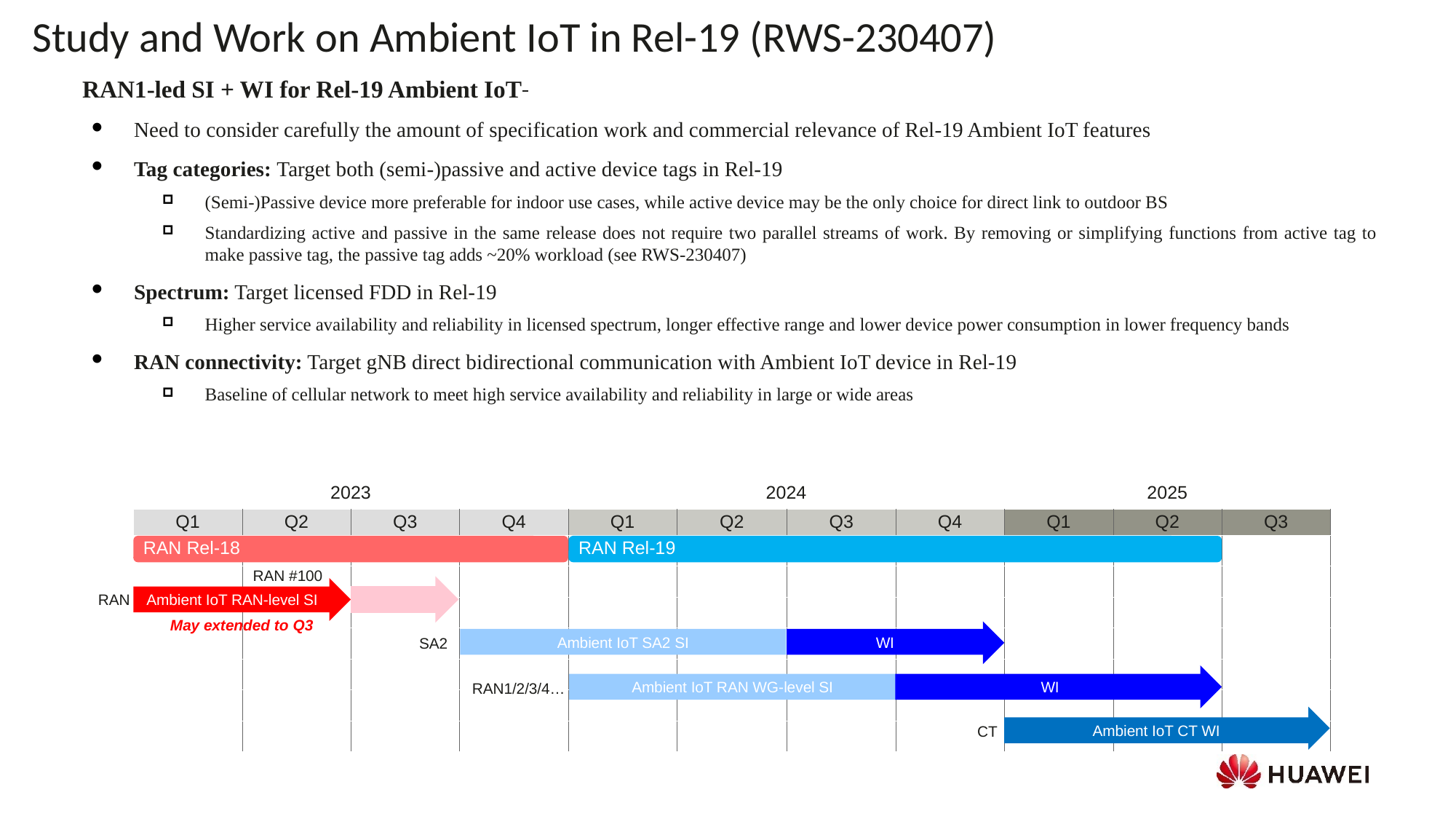

Study and Work on Ambient IoT in Rel-19 (RWS-230407)
RAN1-led SI + WI for Rel-19 Ambient IoT
Need to consider carefully the amount of specification work and commercial relevance of Rel-19 Ambient IoT features
Tag categories: Target both (semi-)passive and active device tags in Rel-19
(Semi-)Passive device more preferable for indoor use cases, while active device may be the only choice for direct link to outdoor BS
Standardizing active and passive in the same release does not require two parallel streams of work. By removing or simplifying functions from active tag to make passive tag, the passive tag adds ~20% workload (see RWS-230407)
Spectrum: Target licensed FDD in Rel-19
Higher service availability and reliability in licensed spectrum, longer effective range and lower device power consumption in lower frequency bands
RAN connectivity: Target gNB direct bidirectional communication with Ambient IoT device in Rel-19
Baseline of cellular network to meet high service availability and reliability in large or wide areas
| 2023 |  |  |  | 2024 |  |  |  | 2025 |  |  |
| --- | --- | --- | --- | --- | --- | --- | --- | --- | --- | --- |
| Q1 | Q2 | Q3 | Q4 | Q1 | Q2 | Q3 | Q4 | Q1 | Q2 | Q3 |
|  |  |  |  |  |  |  |  |  |  |  |
|  |  |  |  |  |  |  |  |  |  |  |
|  |  |  |  |  |  |  |  |  |  |  |
|  |  |  |  |  |  |  |  |  |  |  |
|  |  |  |  |  |  |  |  |  |  |  |
|  |  |  |  |  |  |  |  |  |  |  |
|  |  |  |  |  |  |  |  |  |  |  |
RAN Rel-18
RAN Rel-19
RAN #100
RAN
Ambient IoT RAN-level SI

SA2
Ambient IoT SA2 SI
WI

RAN1/2/3/4…
Ambient IoT RAN WG-level SI
WI

CT
Ambient IoT CT WI

May extended to Q3